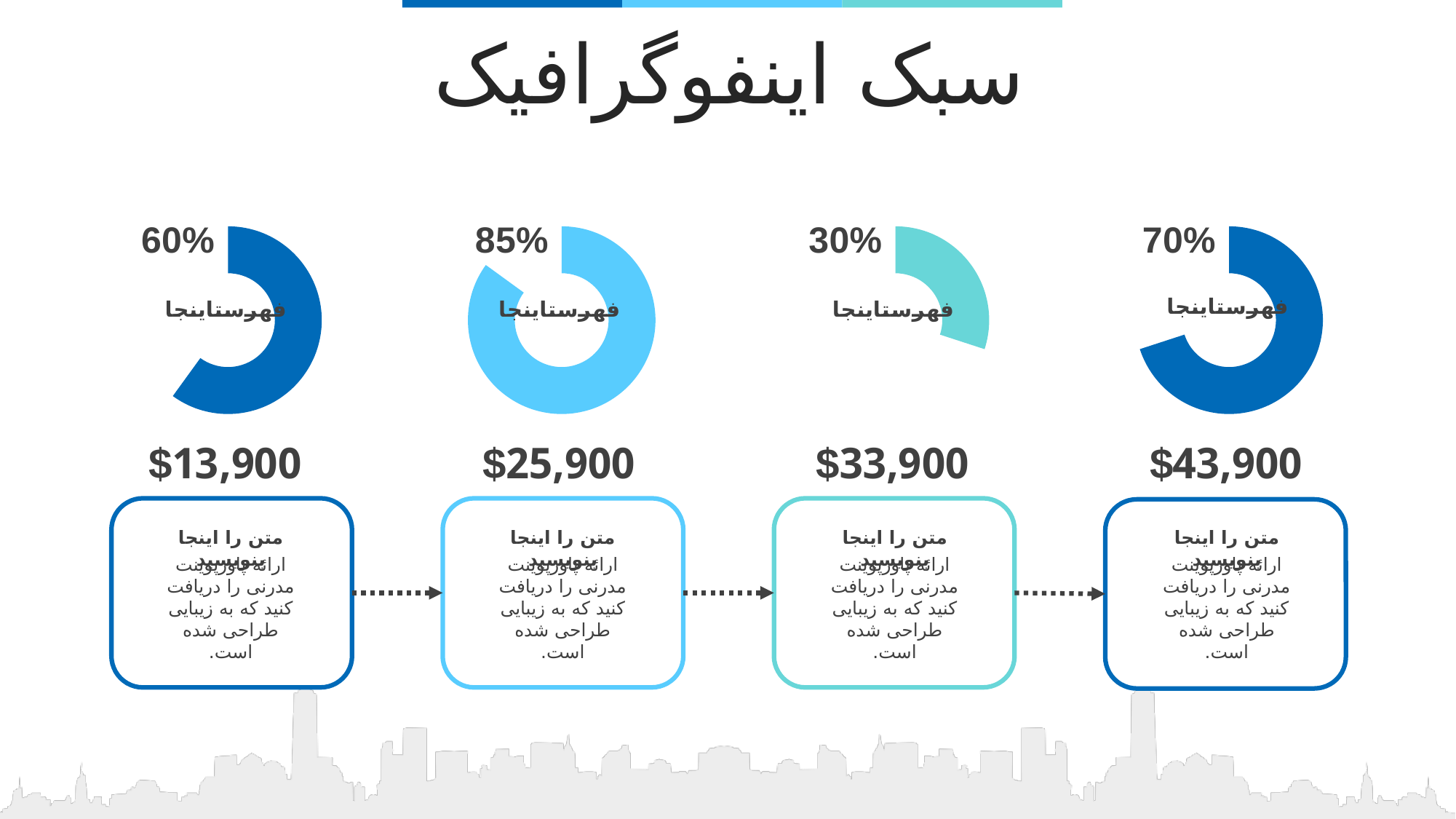

سبک اینفوگرافیک

### Chart

| Category |  |
|---|---|

### Chart

| Category |  |
|---|---|

### Chart

| Category |  |
|---|---|

### Chart

| Category |  |
|---|---|
$13,900
$25,900
$33,900
$43,900

متن را اینجا بنویسید
ارائه پاورپوینت مدرنی را دریافت کنید که به زیبایی طراحی شده است.
متن را اینجا بنویسید
ارائه پاورپوینت مدرنی را دریافت کنید که به زیبایی طراحی شده است.
متن را اینجا بنویسید
ارائه پاورپوینت مدرنی را دریافت کنید که به زیبایی طراحی شده است.
متن را اینجا بنویسید
ارائه پاورپوینت مدرنی را دریافت کنید که به زیبایی طراحی شده است.